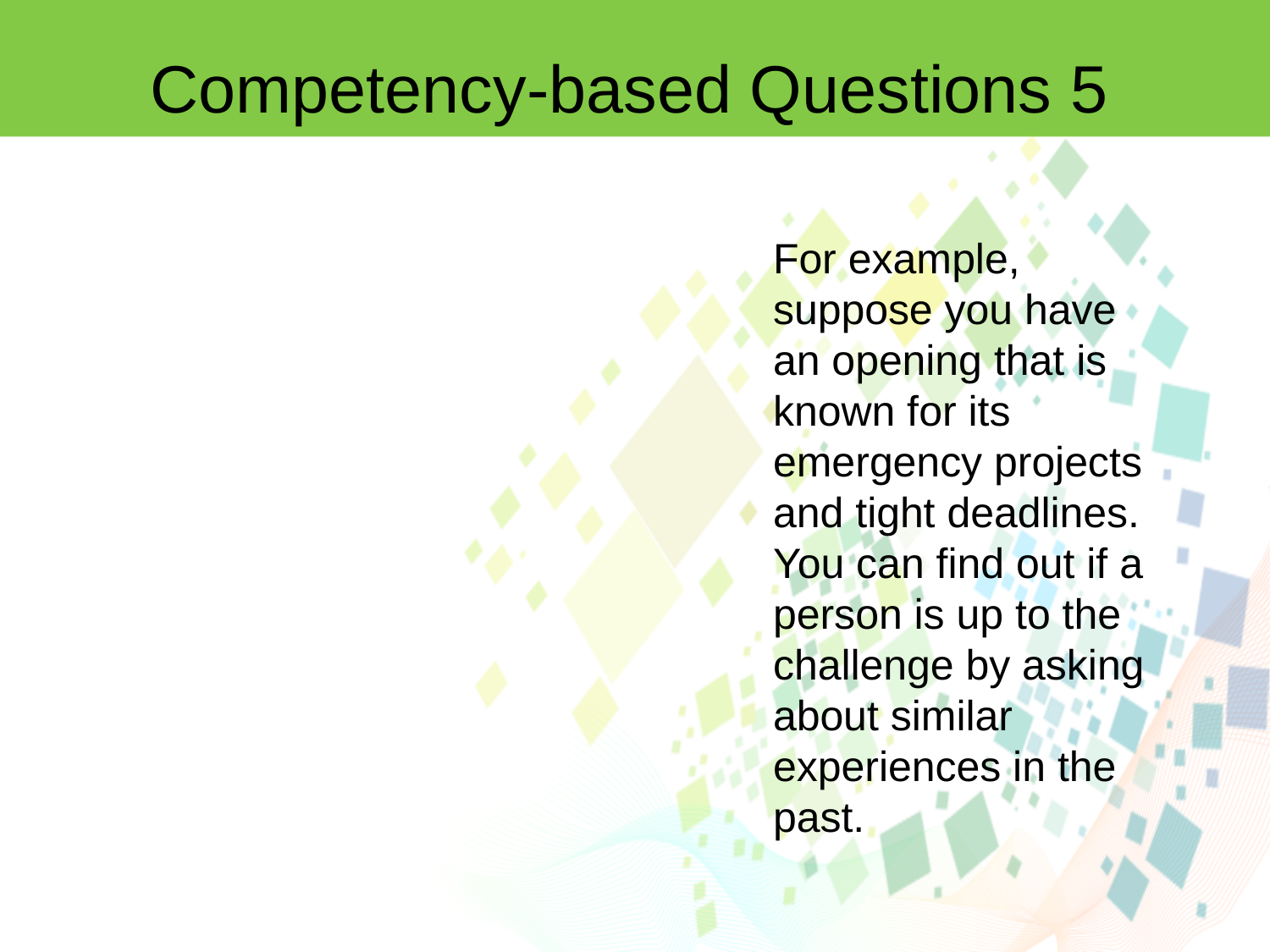

Competency-based Questions 5
For example, suppose you have an opening that is known for its emergency projects
and tight deadlines. You can find out if a person is up to the challenge by asking
about similar experiences in the past.